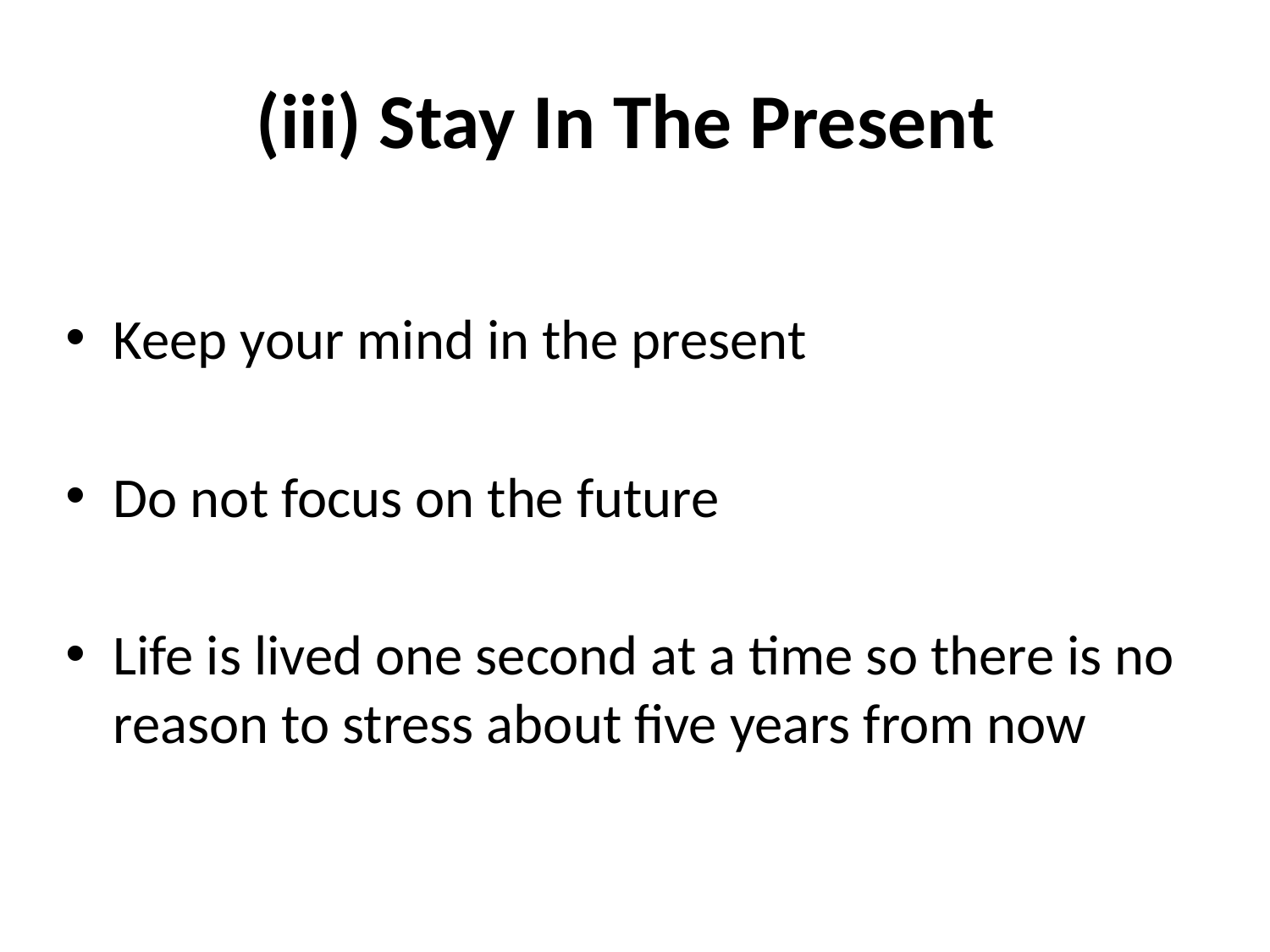

# (iii) Stay In The Present
Keep your mind in the present

Do not focus on the future

Life is lived one second at a time so there is no reason to stress about five years from now